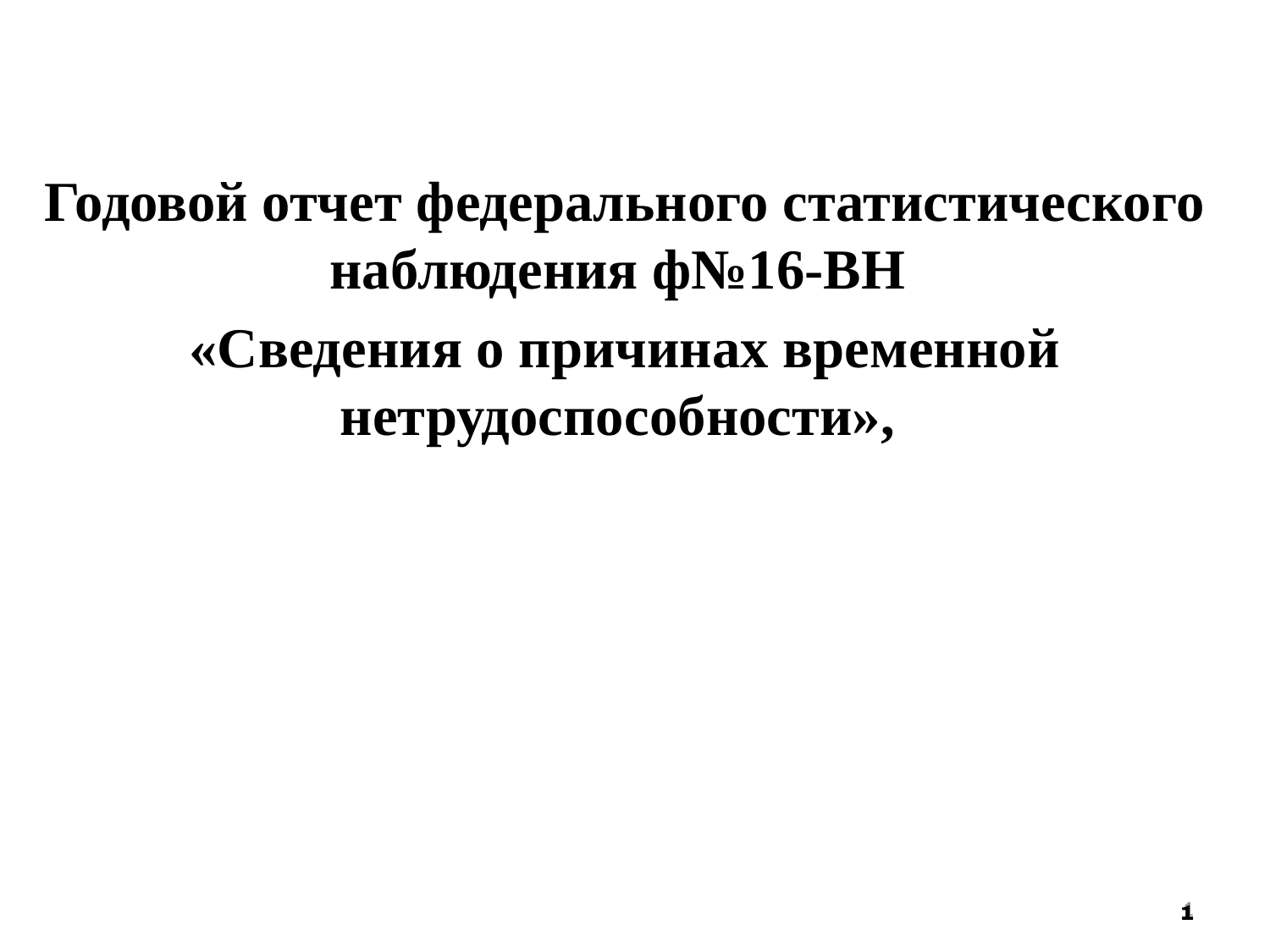

Годовой отчет федерального статистического наблюдения ф№16-ВН
«Сведения о причинах временной нетрудоспособности»,

1
1